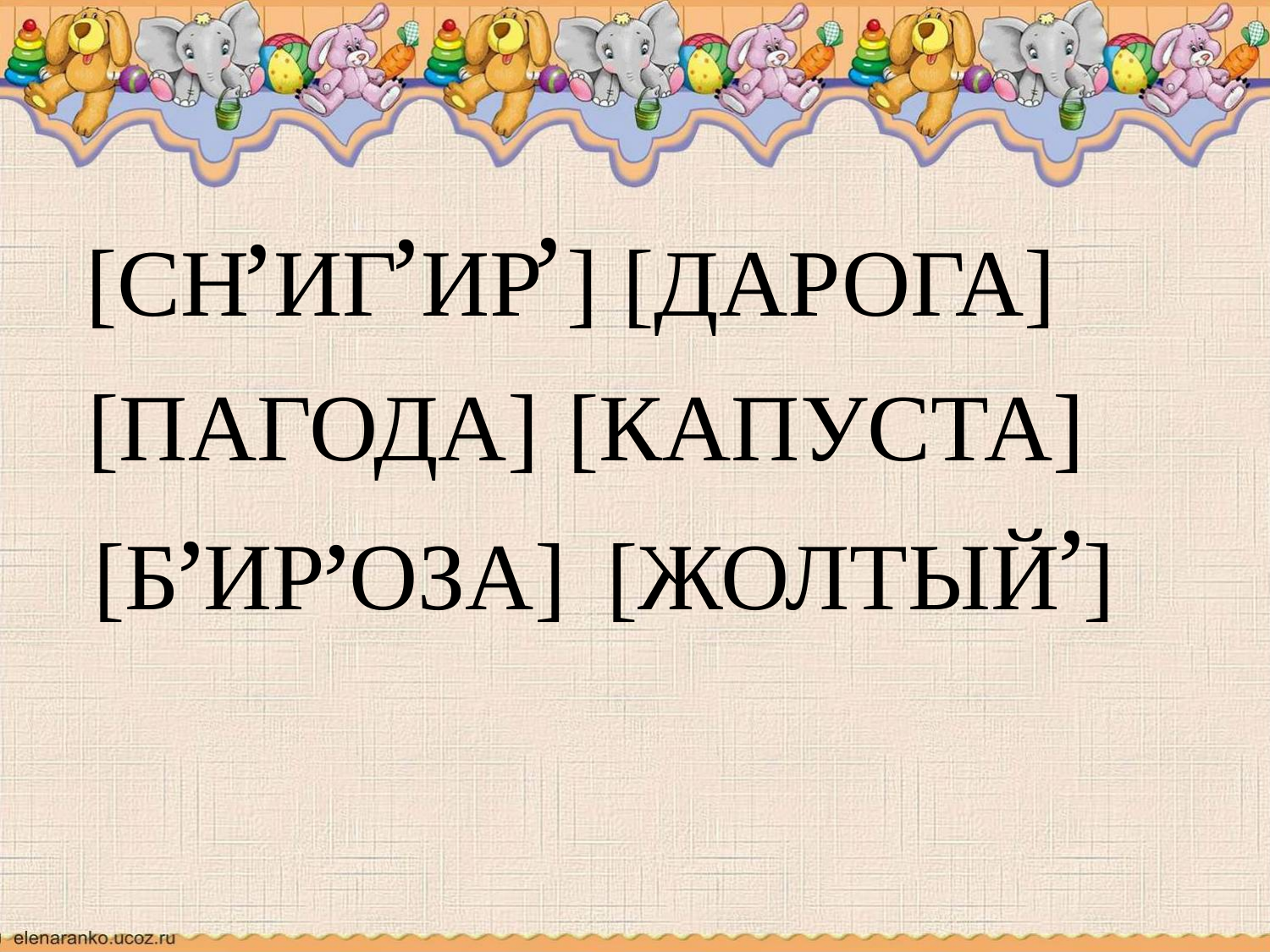

,
,
,
[СН ИГ ИР ]
[ДАРОГА]
[КАПУСТА]
[ПАГОДА]
,
[ЖОЛТЫЙ ]
,
,
[Б ИР ОЗА]